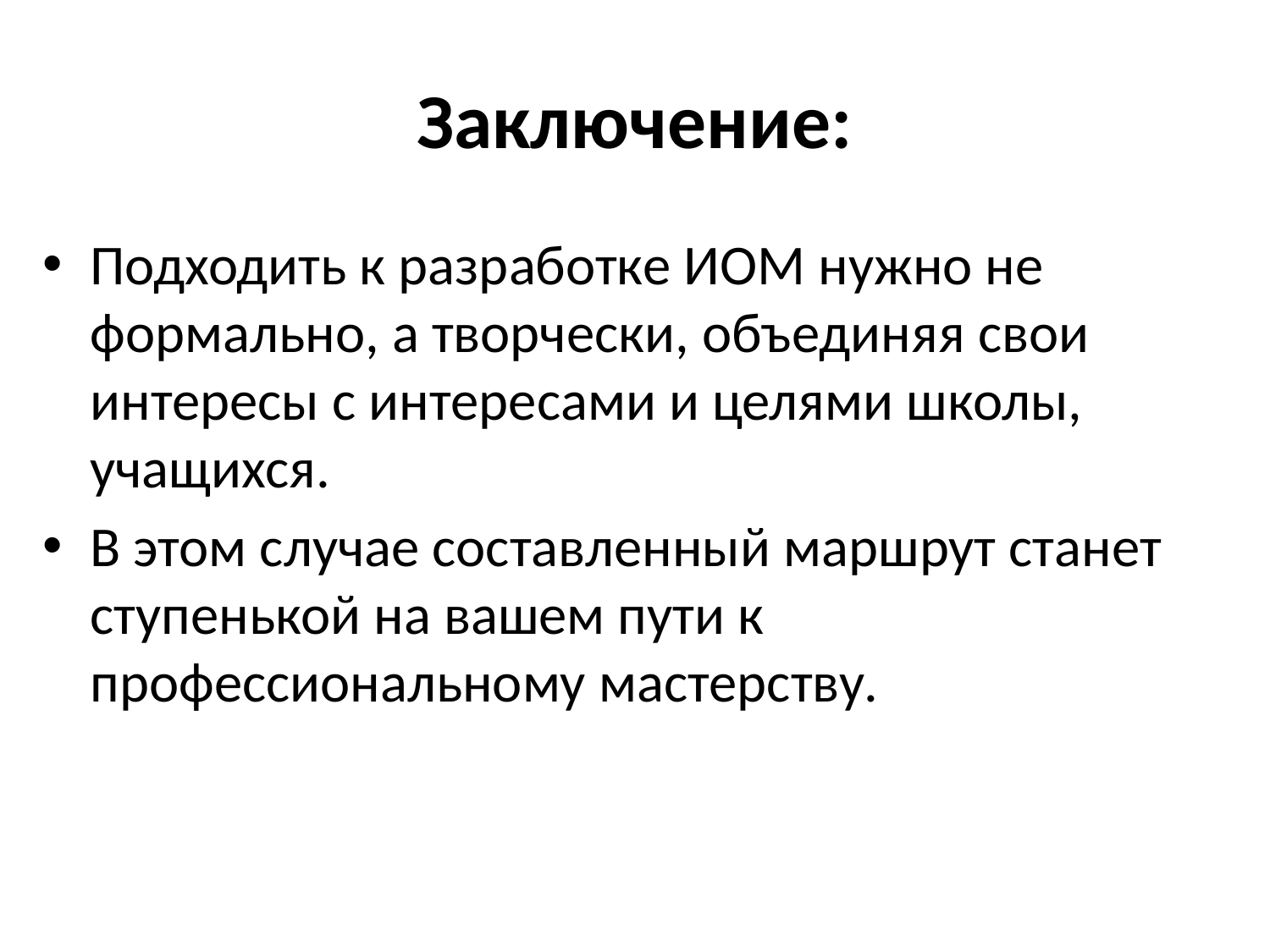

# Заключение:
Подходить к разработке ИОМ нужно не формально, а творчески, объединяя свои интересы с интересами и целями школы, учащихся.
В этом случае составленный маршрут станет ступенькой на вашем пути к профессиональному мастерству.